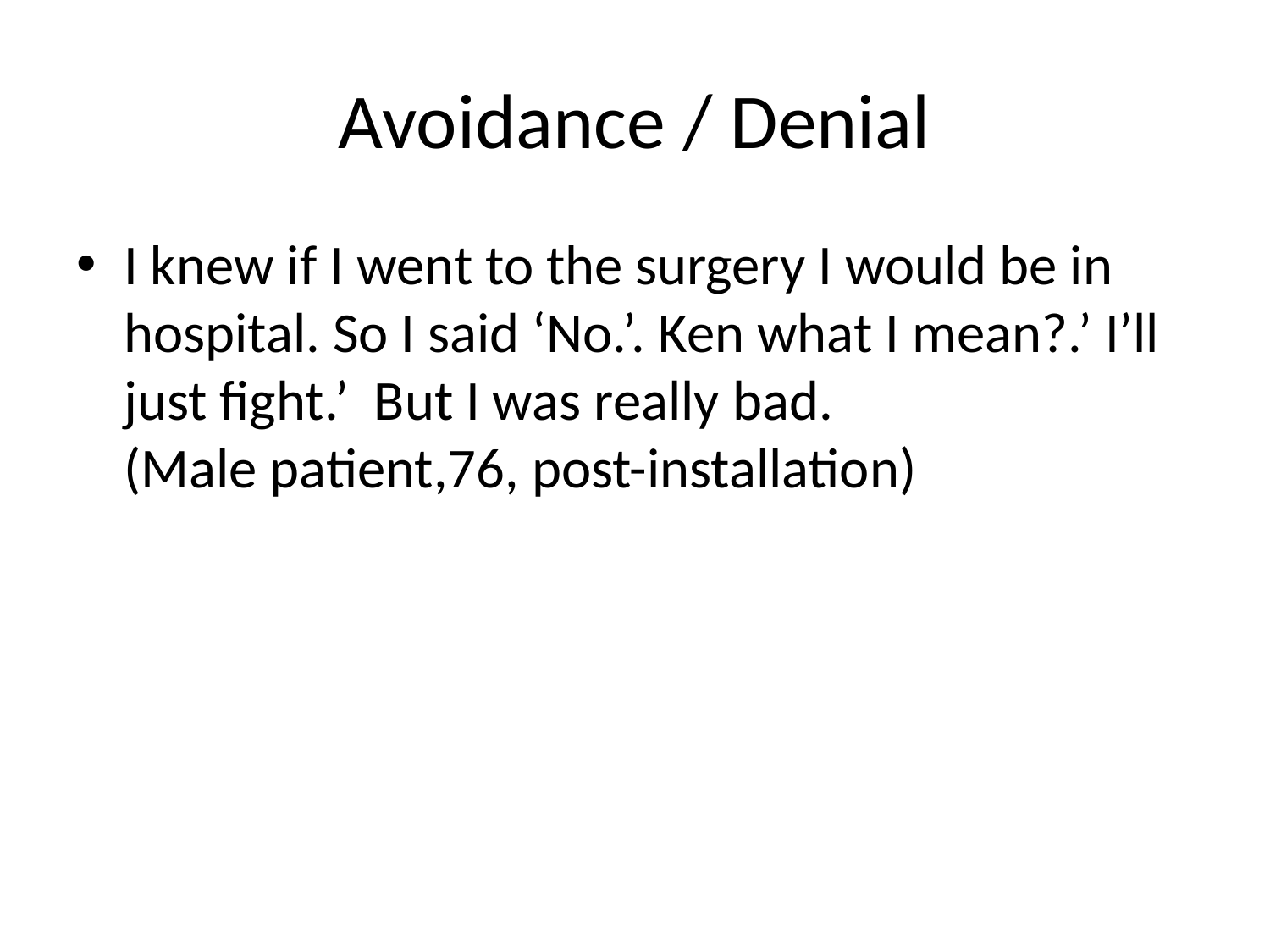

# Avoidance / Denial
I knew if I went to the surgery I would be in hospital. So I said ‘No.’. Ken what I mean?.’ I’ll just fight.’  But I was really bad.		      (Male patient,76, post-installation)